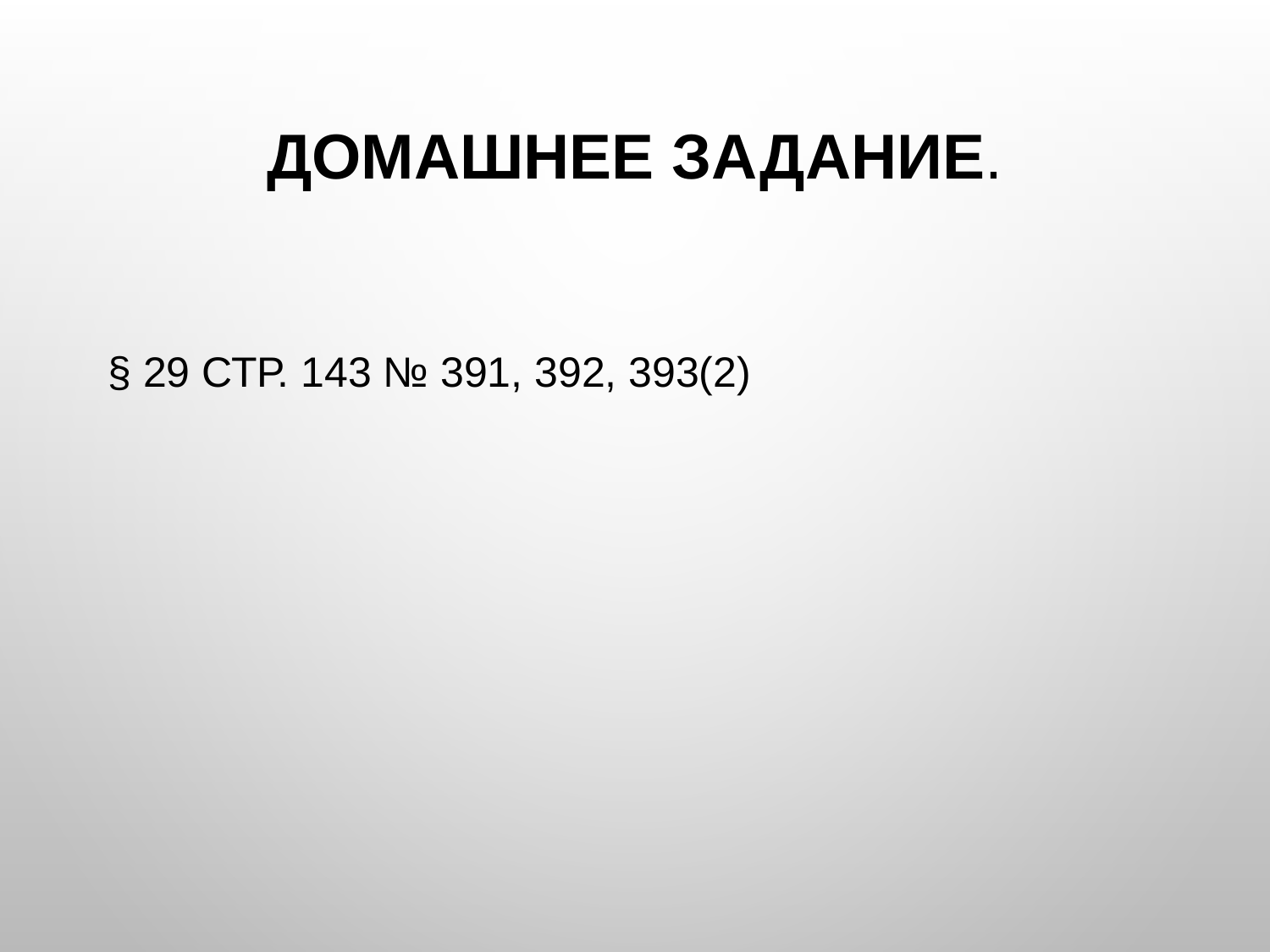

# Домашнее задание.
§ 29 стр. 143 № 391, 392, 393(2)